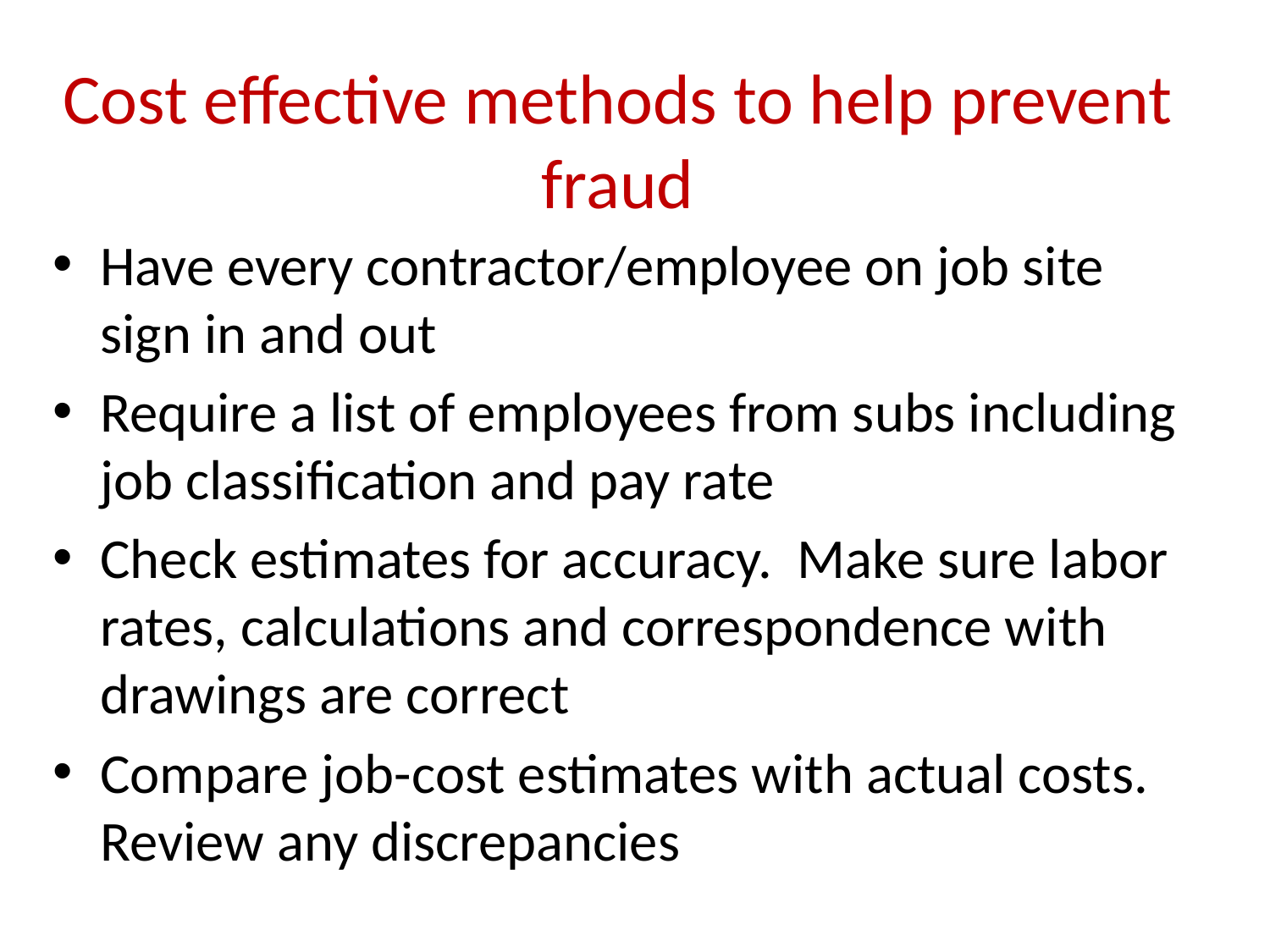

# Cost effective methods to help prevent fraud
Have every contractor/employee on job site sign in and out
Require a list of employees from subs including job classification and pay rate
Check estimates for accuracy.  Make sure labor rates, calculations and correspondence with drawings are correct
Compare job-cost estimates with actual costs.  Review any discrepancies